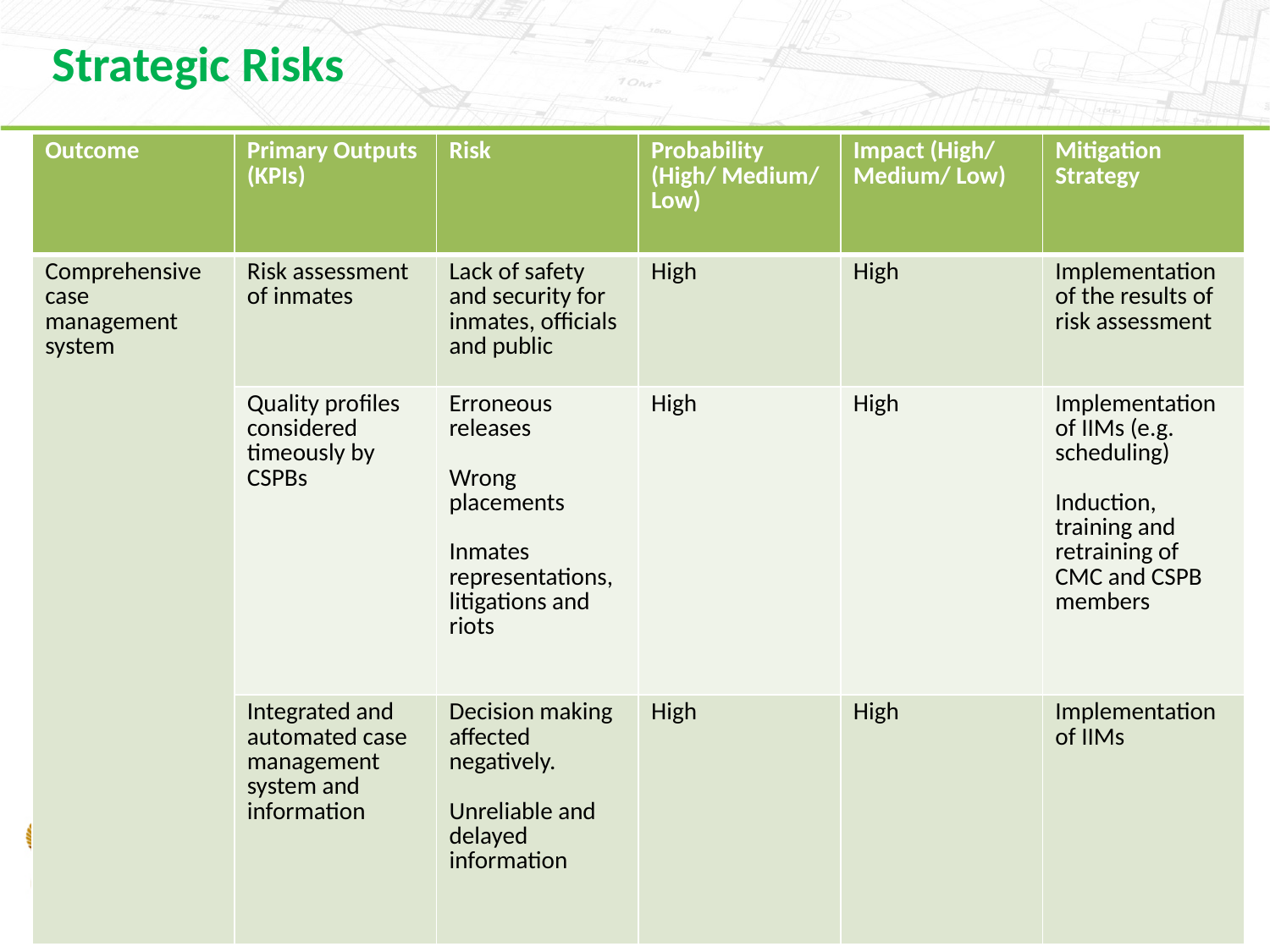

Strategic Risks
| Outcome | Primary Outputs (KPIs) | Risk | Probability (High/ Medium/ Low) | Impact (High/ Medium/ Low) | Mitigation Strategy |
| --- | --- | --- | --- | --- | --- |
| Comprehensive case management system | Risk assessment of inmates | Lack of safety and security for inmates, officials and public | High | High | Implementation of the results of risk assessment |
|  | Quality profiles considered timeously by CSPBs | Erroneous releases Wrong placements Inmates representations, litigations and riots | High | High | Implementation of IIMs (e.g. scheduling) Induction, training and retraining of CMC and CSPB members |
|  | Integrated and automated case management system and information | Decision making affected negatively. Unreliable and delayed information | High | High | Implementation of IIMs |
20